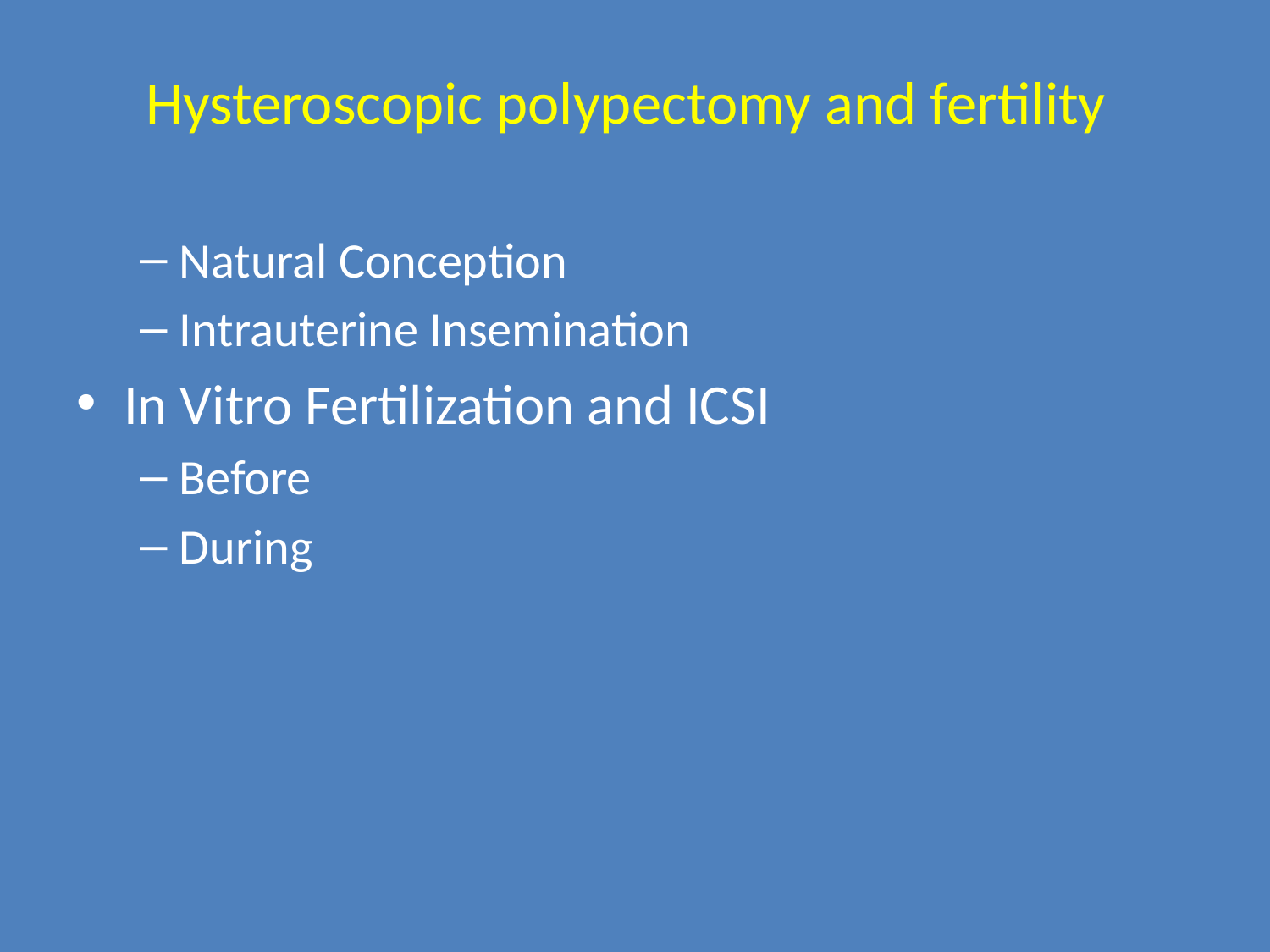

# Hysteroscopic polypectomy and fertility
Natural Conception
Intrauterine Insemination
In Vitro Fertilization and ICSI
Before
During